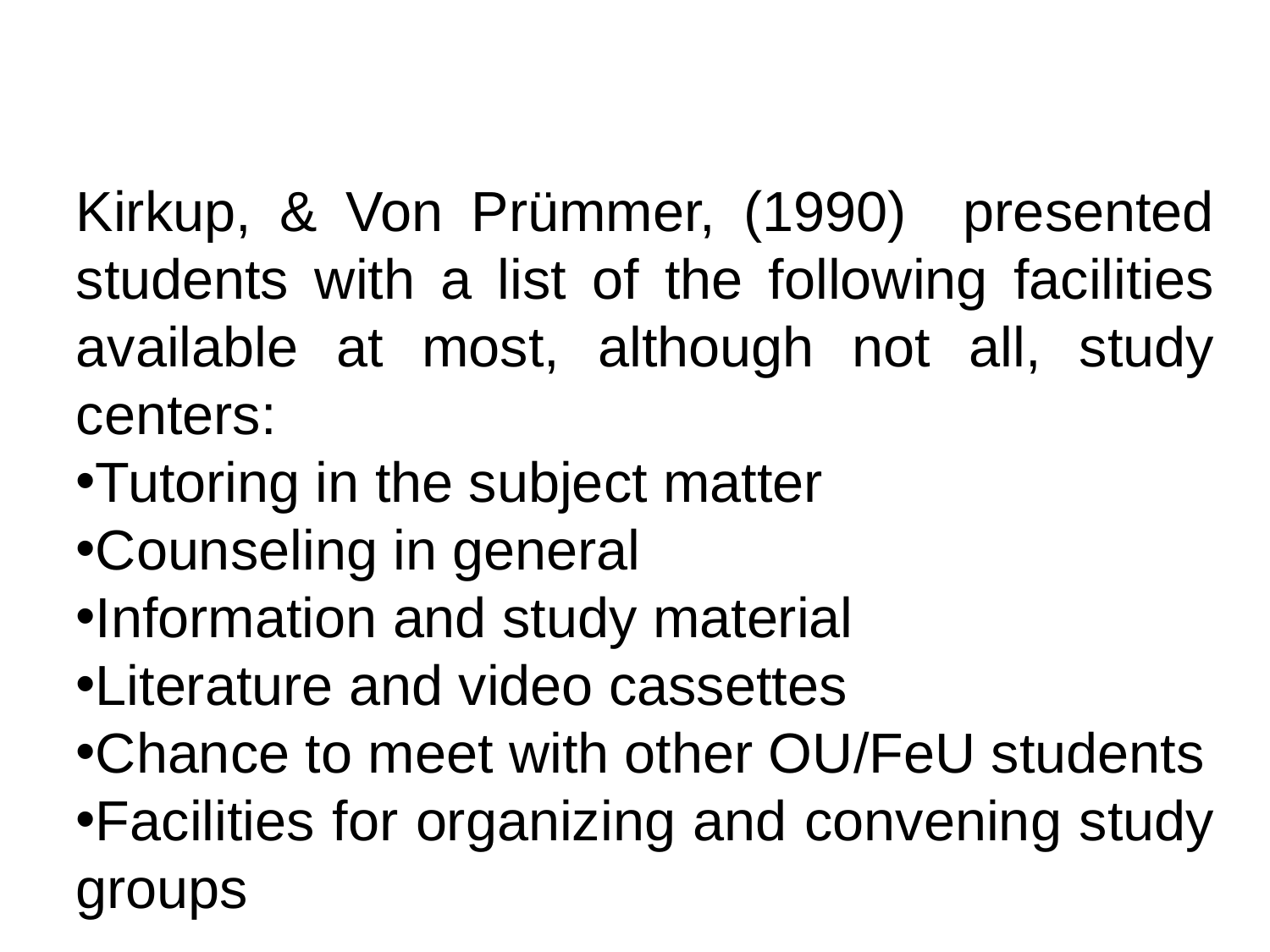

Kirkup, & Von Prümmer, (1990)  presented students with a list of the following facilities available at most, although not all, study centers:
Tutoring in the subject matter
Counseling in general
Information and study material
Literature and video cassettes
Chance to meet with other OU/FeU students
Facilities for organizing and convening study groups